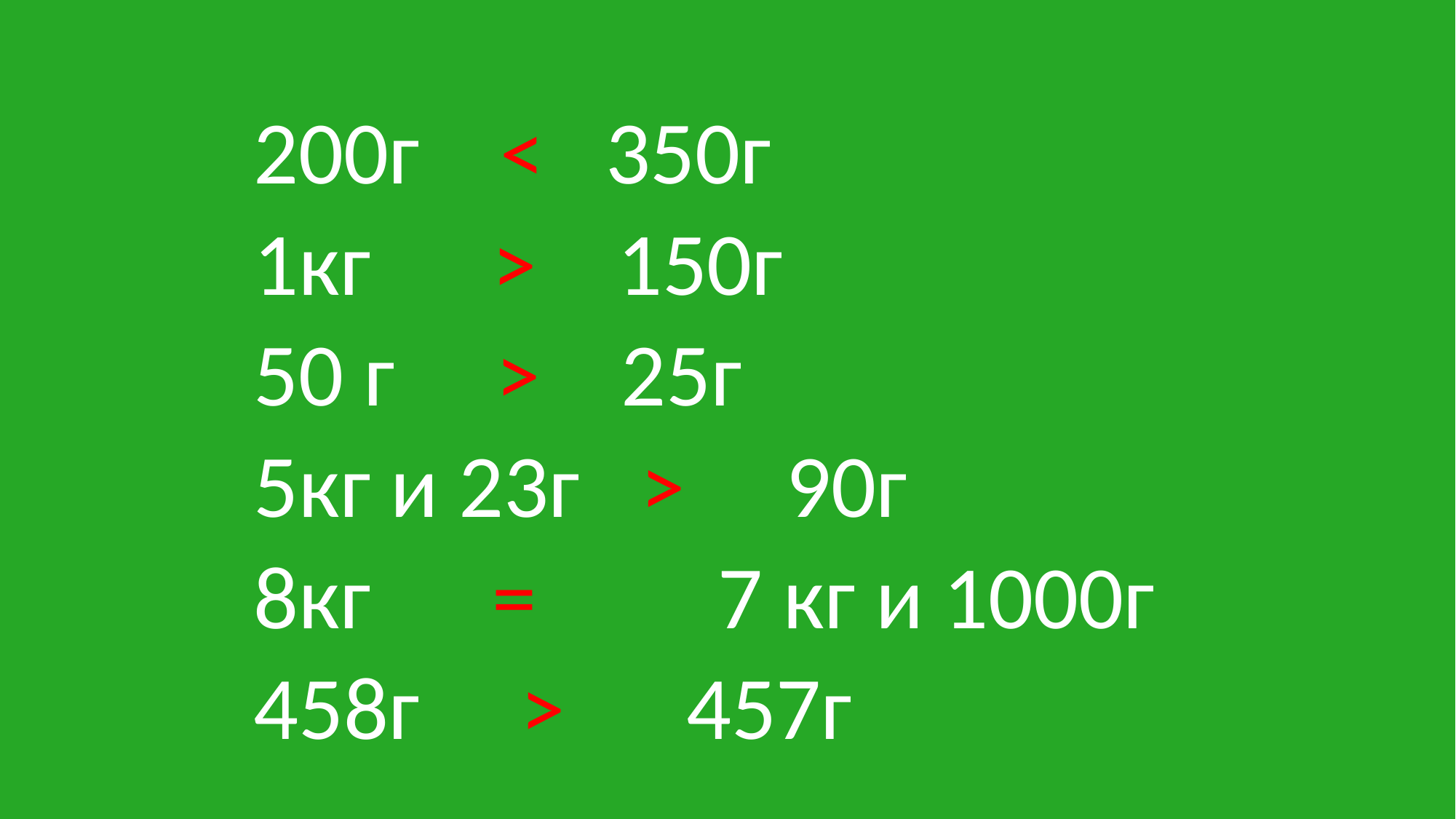

200г    <   350г
1кг      >    150г
50 г     >    25г
5кг и 23г   >     90г
8кг      =         7 кг и 1000г
458г     >      457г

#